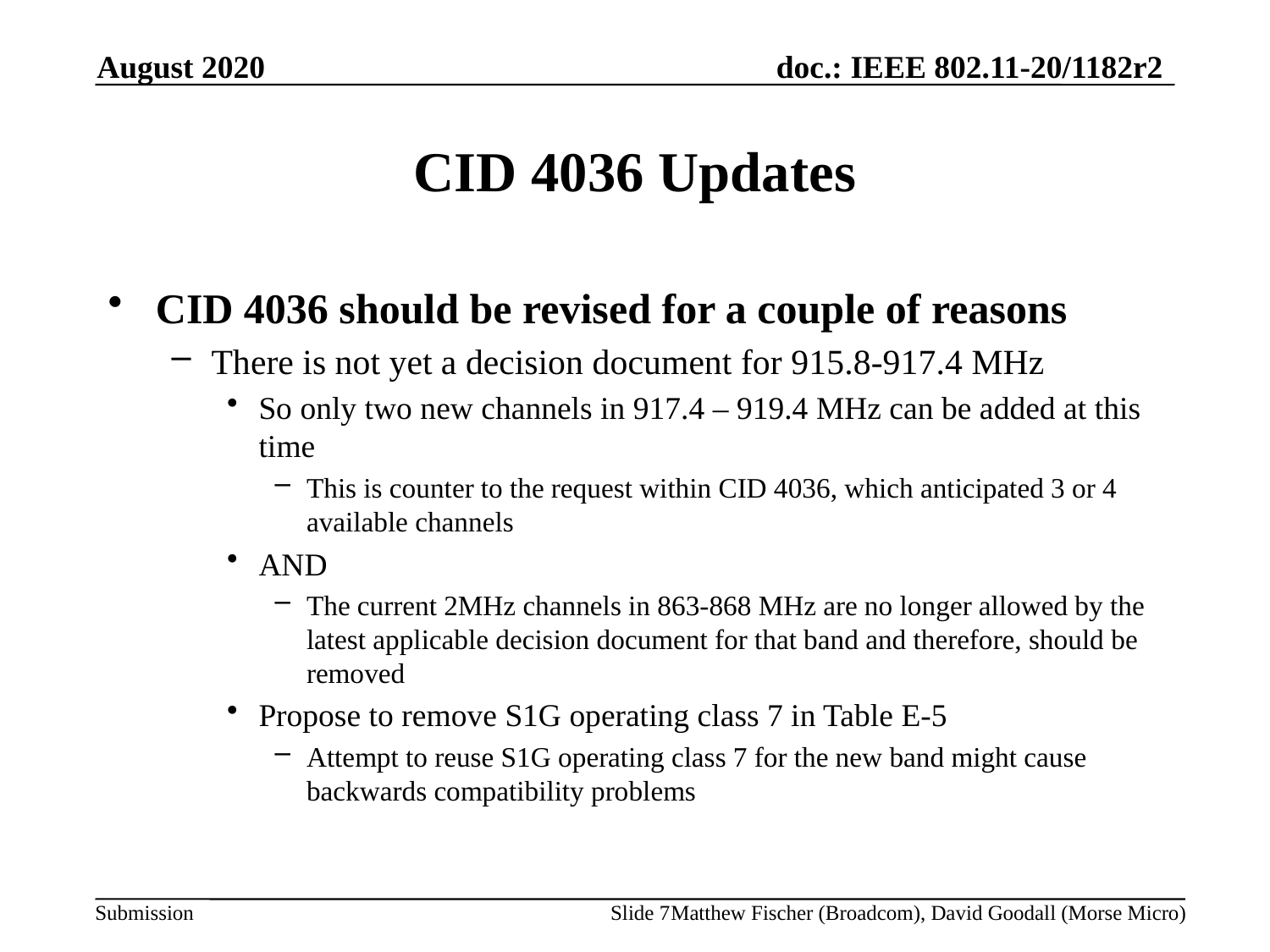

August 2020
# CID 4036 Updates
CID 4036 should be revised for a couple of reasons
There is not yet a decision document for 915.8-917.4 MHz
So only two new channels in 917.4 – 919.4 MHz can be added at this time
This is counter to the request within CID 4036, which anticipated 3 or 4 available channels
AND
The current 2MHz channels in 863-868 MHz are no longer allowed by the latest applicable decision document for that band and therefore, should be removed
Propose to remove S1G operating class 7 in Table E-5
Attempt to reuse S1G operating class 7 for the new band might cause backwards compatibility problems
Slide 7
Matthew Fischer (Broadcom), David Goodall (Morse Micro)